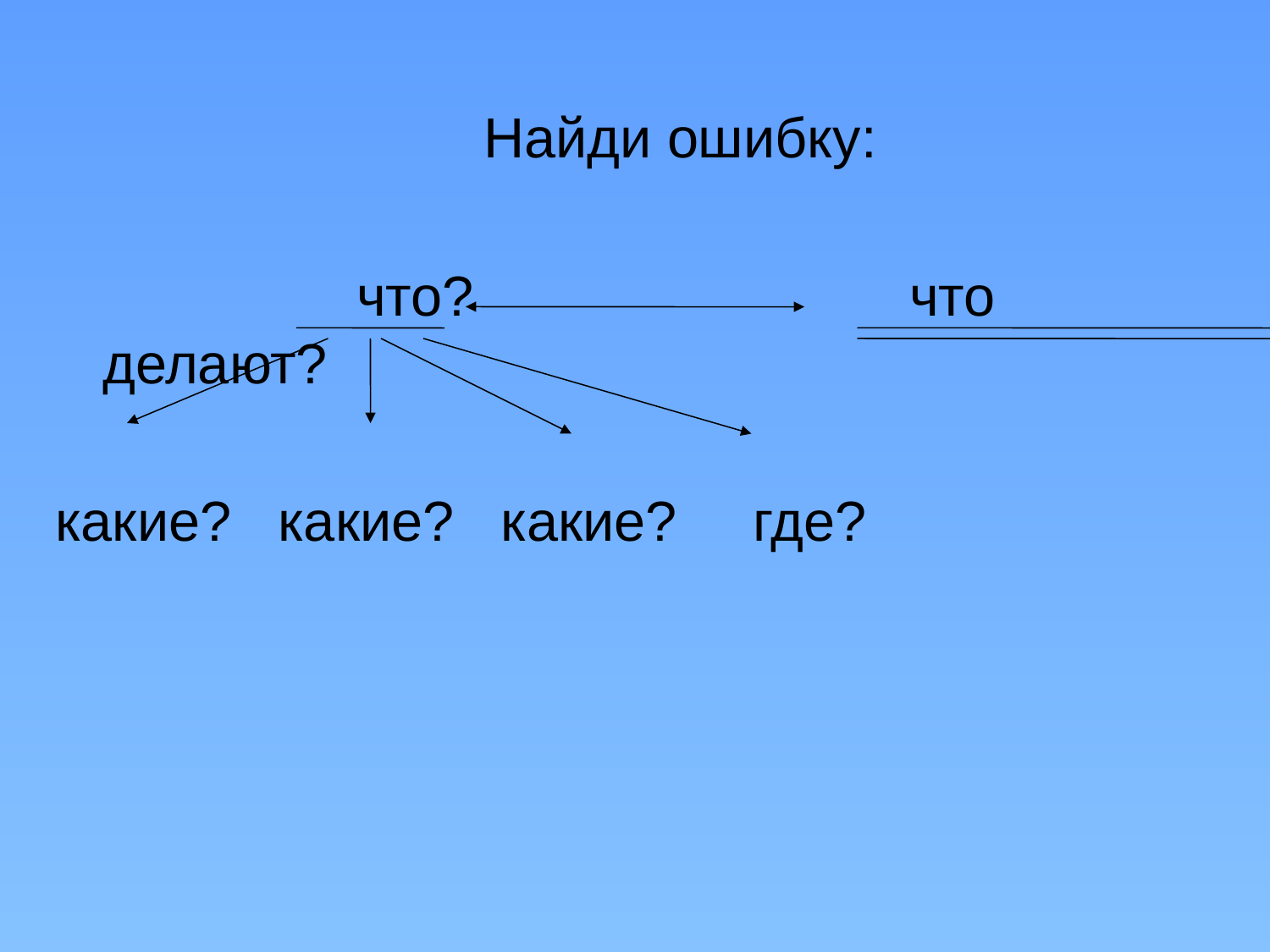

Найди ошибку:

			что?	 		           что делают?

какие?   какие?   какие?	 где?